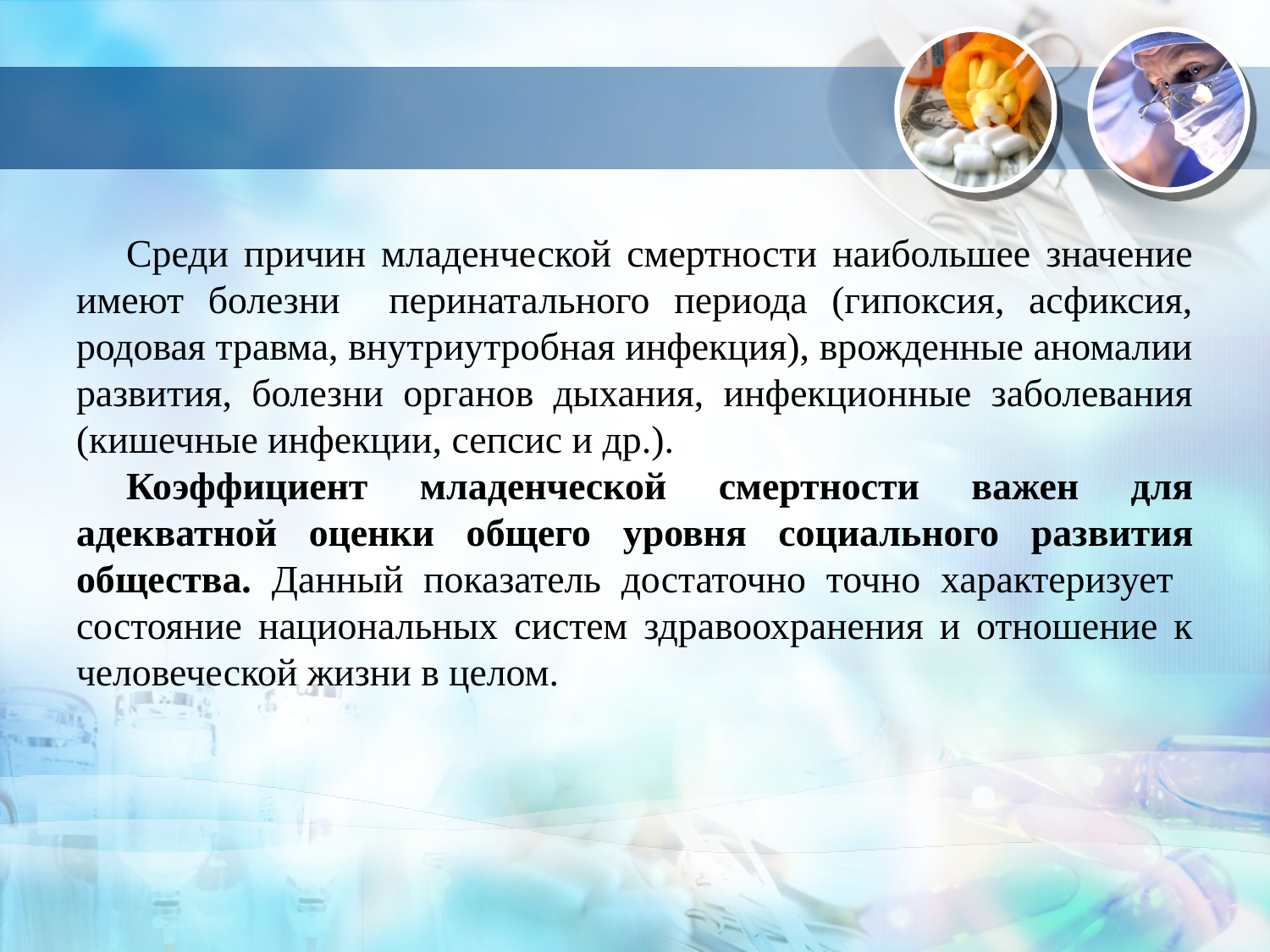

Среди причин младенческой смертности наибольшее значение имеют болезни  перинатального периода (гипоксия, асфиксия, родовая травма, внутриутробная инфекция), врожденные аномалии развития, болезни органов дыхания, инфекционные заболевания (кишечные инфекции, сепсис и др.).
Коэффициент младенческой смертности важен для адекватной оценки общего уровня социального развития общества. Данный показатель достаточно точно характеризует  состояние национальных систем здравоохранения и отношение к человеческой жизни в целом.